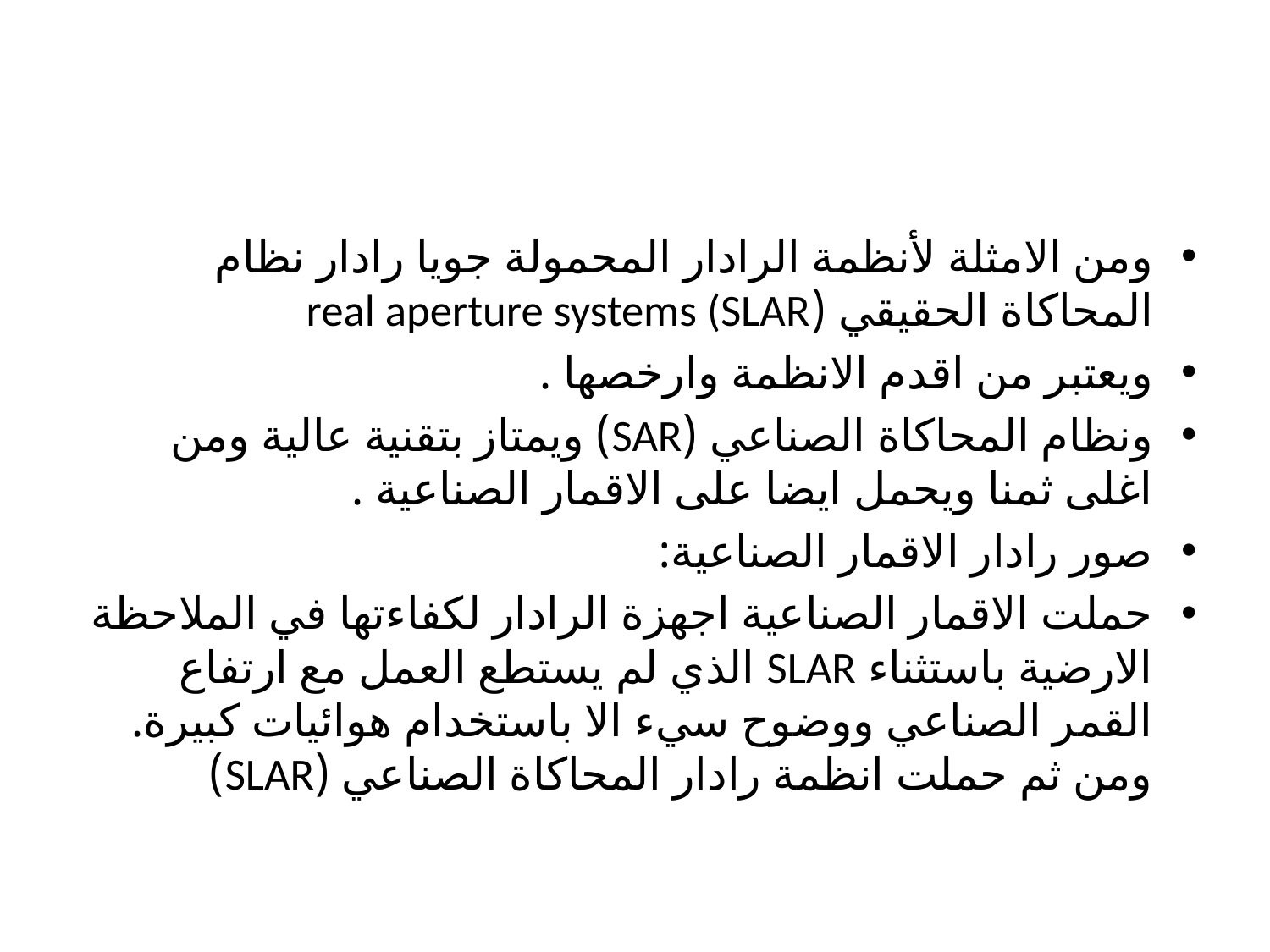

ومن الامثلة لأنظمة الرادار المحمولة جويا رادار نظام المحاكاة الحقيقي (real aperture systems (SLAR
ويعتبر من اقدم الانظمة وارخصها .
ونظام المحاكاة الصناعي (SAR) ويمتاز بتقنية عالية ومن اغلى ثمنا ويحمل ايضا على الاقمار الصناعية .
صور رادار الاقمار الصناعية:
حملت الاقمار الصناعية اجهزة الرادار لكفاءتها في الملاحظة الارضية باستثناء SLAR الذي لم يستطع العمل مع ارتفاع القمر الصناعي ووضوح سيء الا باستخدام هوائيات كبيرة. ومن ثم حملت انظمة رادار المحاكاة الصناعي (SLAR)